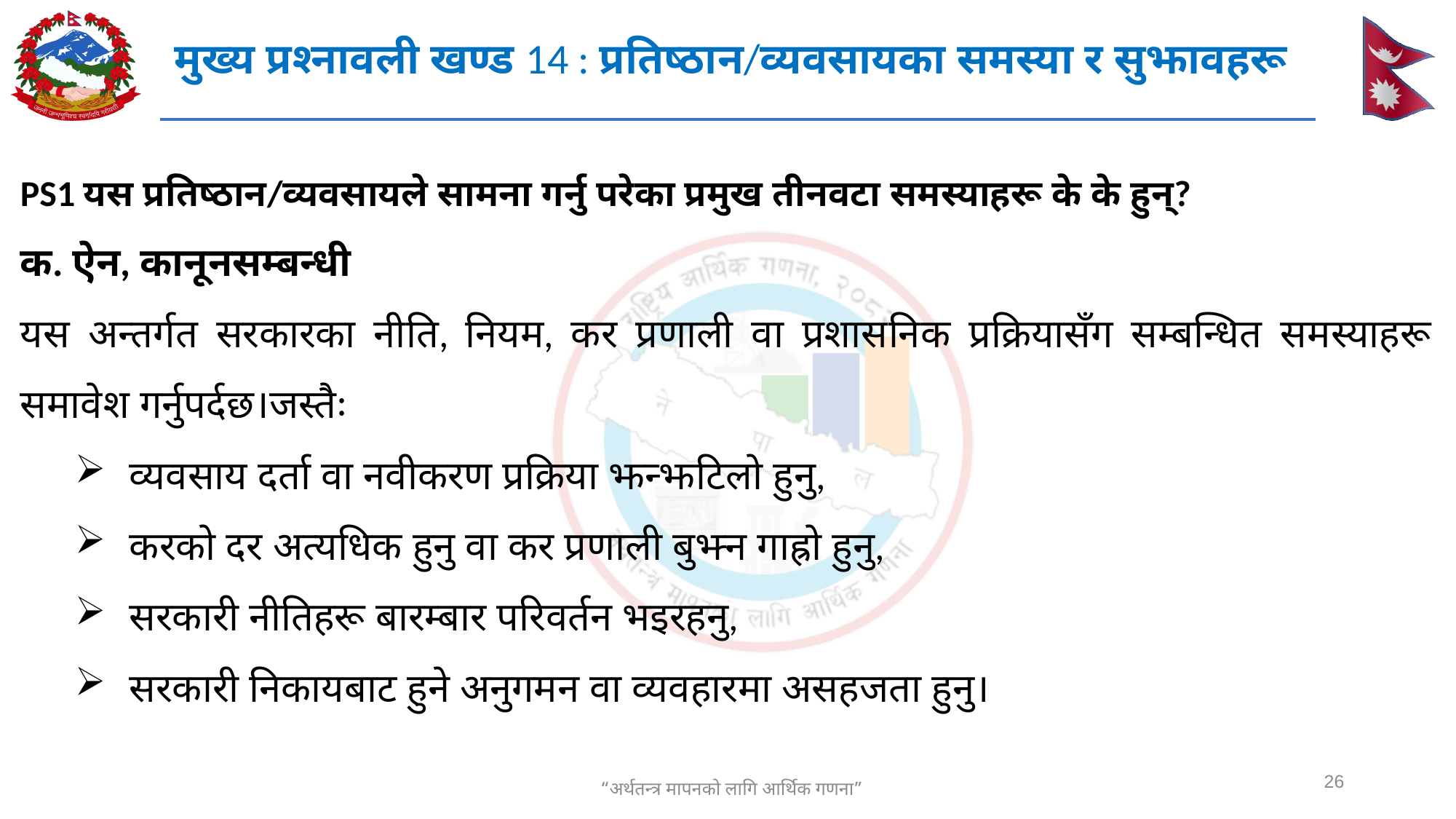

# मुख्य प्रश्नावली खण्ड 14 : प्रतिष्ठान/व्यवसायका समस्या र सुझावहरू
PS1 यस प्रतिष्ठान/व्यवसायले सामना गर्नु परेका प्रमुख तीनवटा समस्याहरू के के हुन्?
क. ऐन, कानूनसम्बन्धी
यस अन्तर्गत सरकारका नीति, नियम, कर प्रणाली वा प्रशासनिक प्रक्रियासँग सम्बन्धित समस्याहरू समावेश गर्नुपर्दछ।जस्तैः
व्यवसाय दर्ता वा नवीकरण प्रक्रिया झन्झटिलो हुनु,
करको दर अत्यधिक हुनु वा कर प्रणाली बुझ्न गाह्रो हुनु,
सरकारी नीतिहरू बारम्बार परिवर्तन भइरहनु,
सरकारी निकायबाट हुने अनुगमन वा व्यवहारमा असहजता हुनु।

26
“अर्थतन्त्र मापनको लागि आर्थिक गणना”